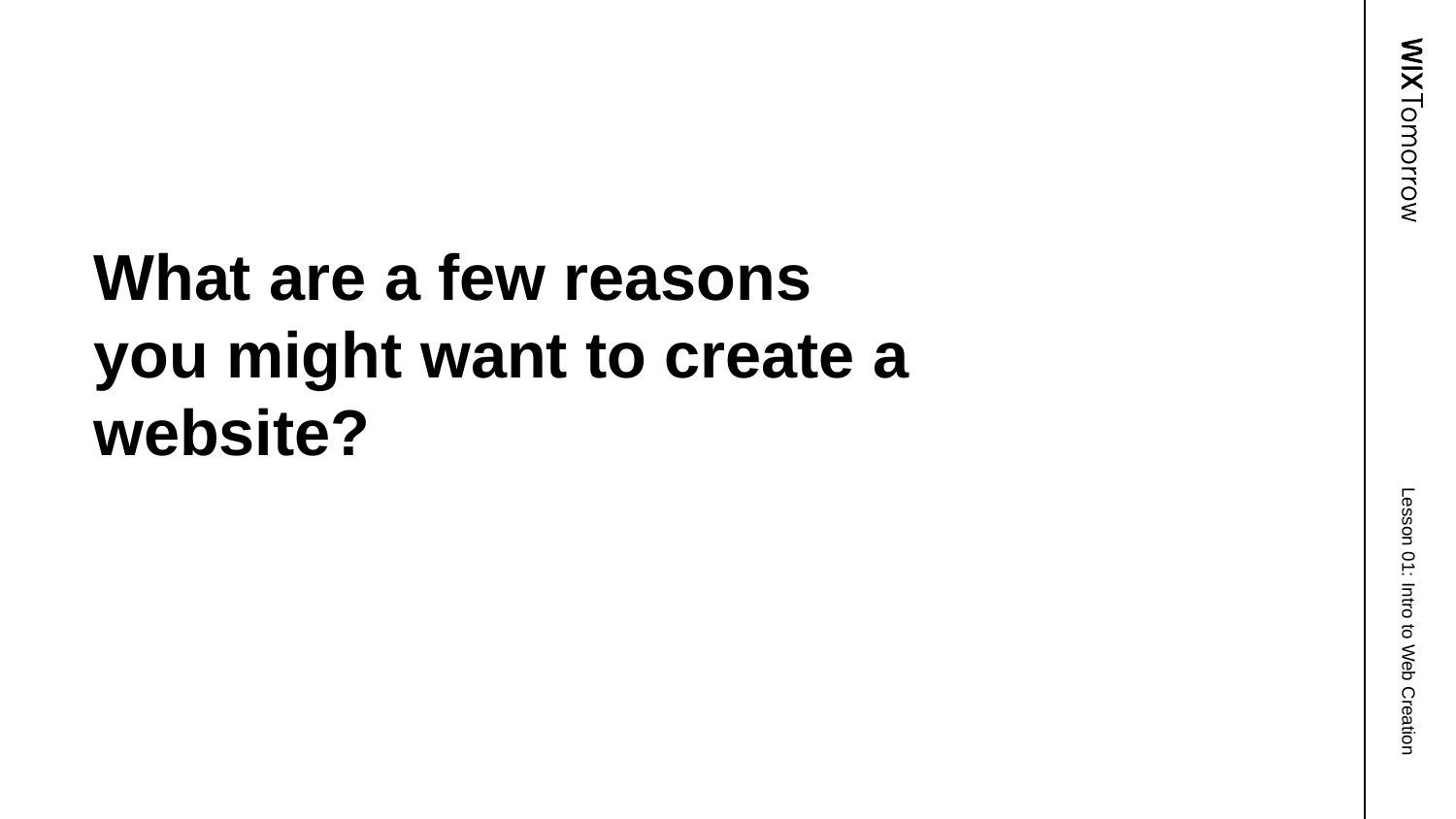

# What are a few reasons you might want to create a website?